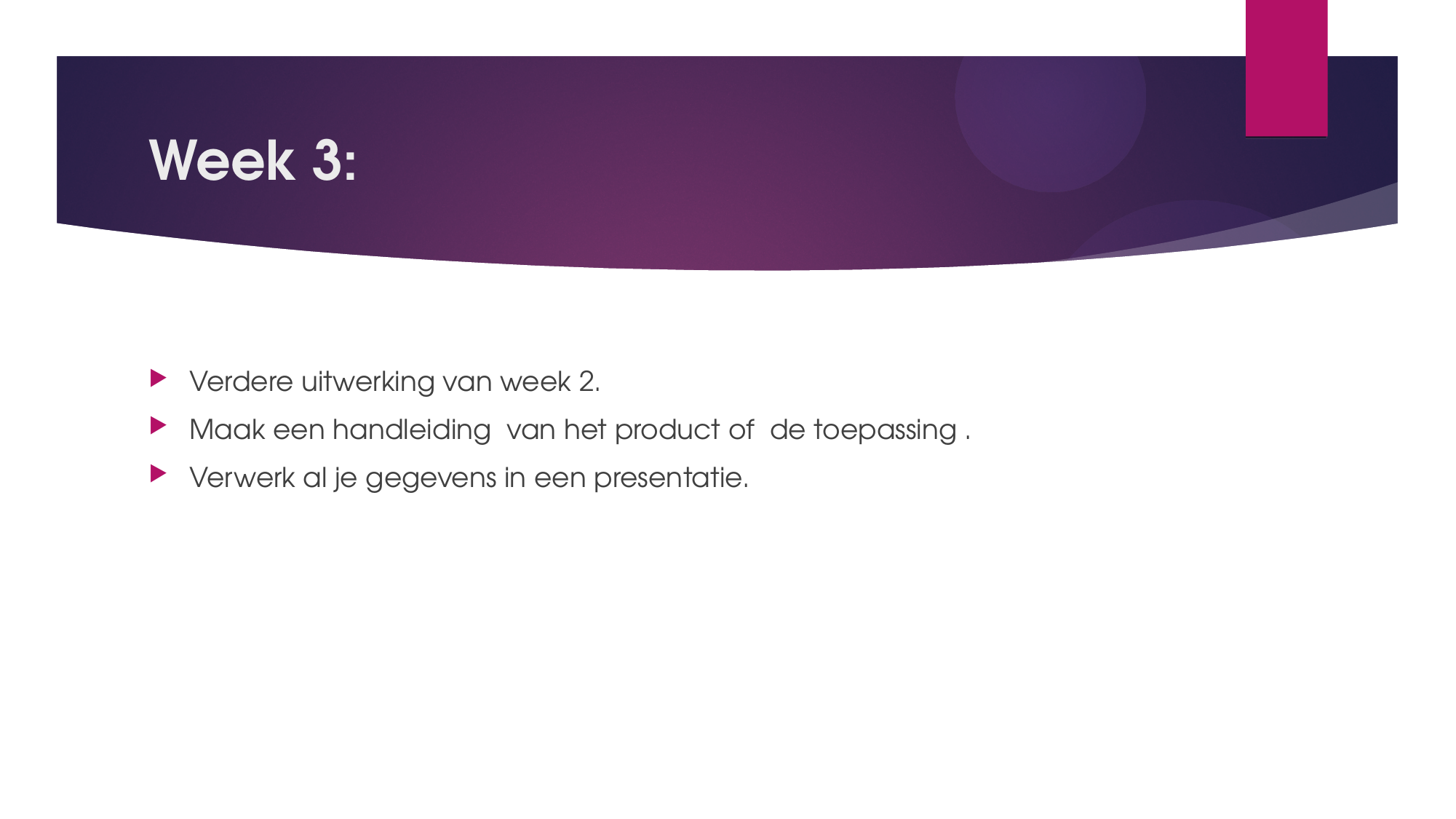

# Week 3:

Verdere uitwerking van week 2.
Maak een handleiding  van het product of  de toepassing .
Verwerk al je gegevens in een presentatie.